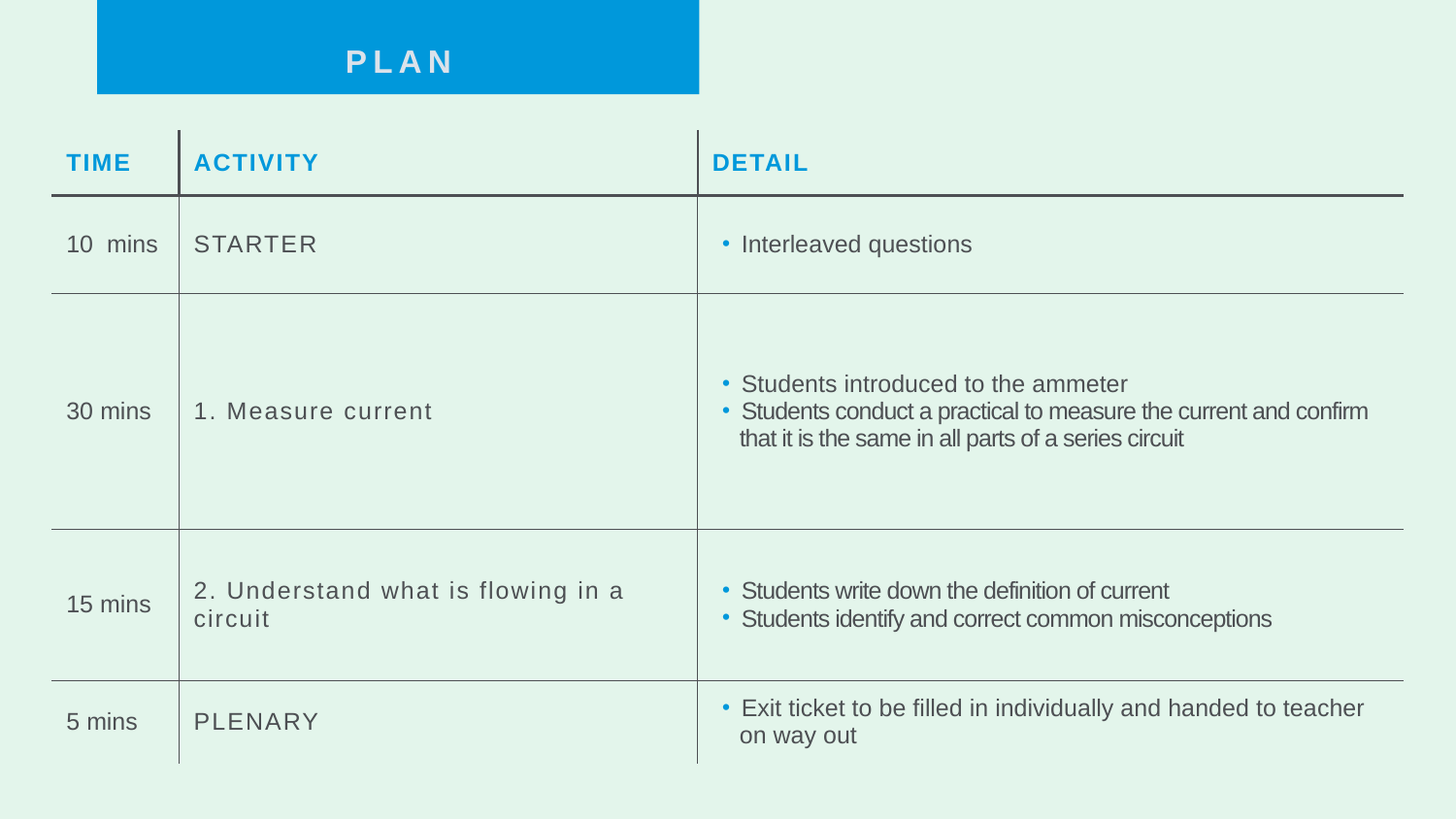

PLAN
| TIME | ACTIVITY | DETAIL |
| --- | --- | --- |
| 10 mins | STARTER | Interleaved questions |
| 30 mins | 1. Measure current | Students introduced to the ammeter Students conduct a practical to measure the current and confirm that it is the same in all parts of a series circuit |
| 15 mins | 2. Understand what is flowing in a circuit | Students write down the definition of current Students identify and correct common misconceptions |
| 5 mins | PLENARY | Exit ticket to be filled in individually and handed to teacher on way out |